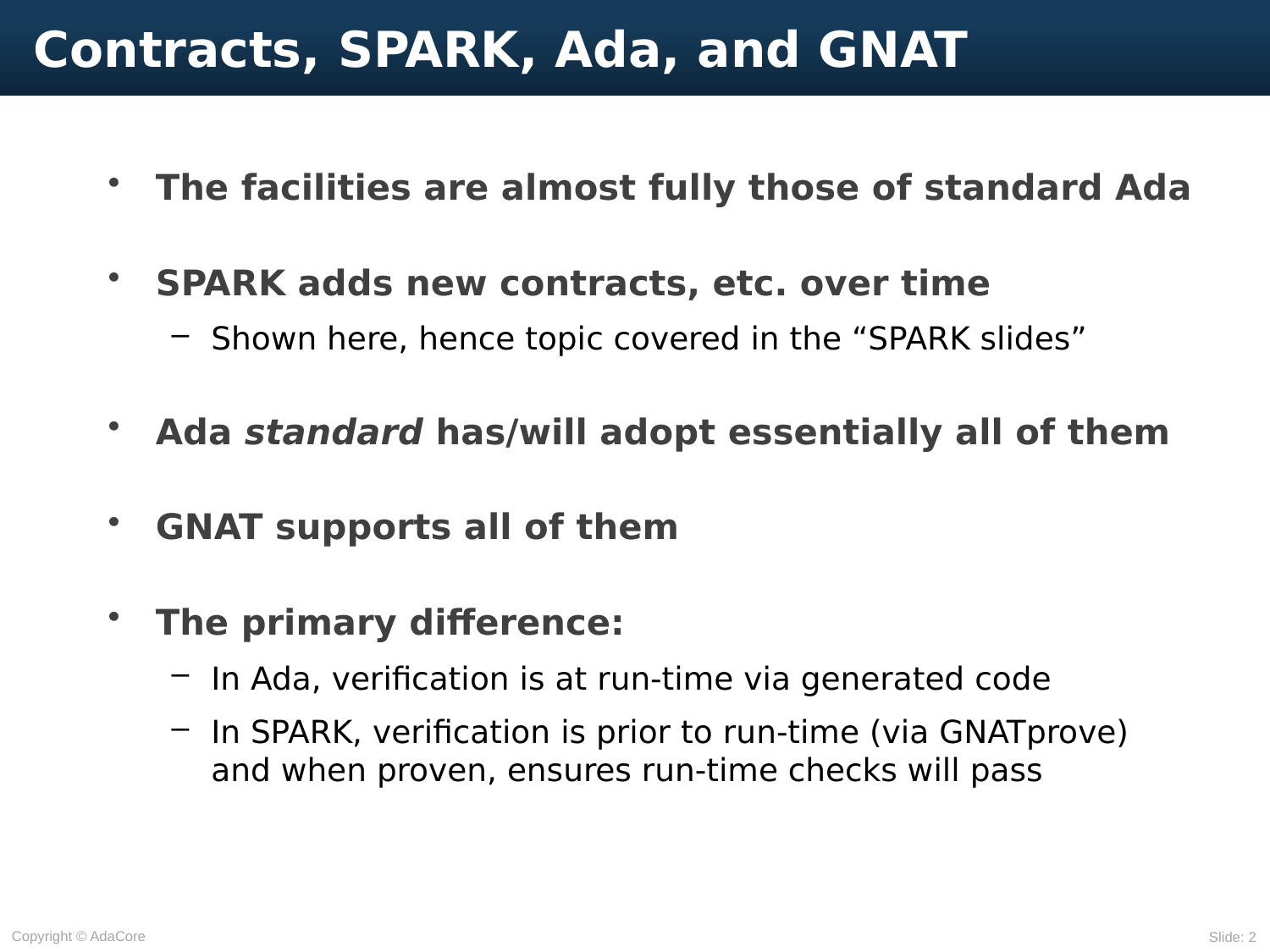

# Contracts, SPARK, Ada, and GNAT
The facilities are almost fully those of standard Ada
SPARK adds new contracts, etc. over time
Shown here, hence topic covered in the “SPARK slides”
Ada standard has/will adopt essentially all of them
GNAT supports all of them
The primary difference:
In Ada, verification is at run-time via generated code
In SPARK, verification is prior to run-time (via GNATprove) and when proven, ensures run-time checks will pass